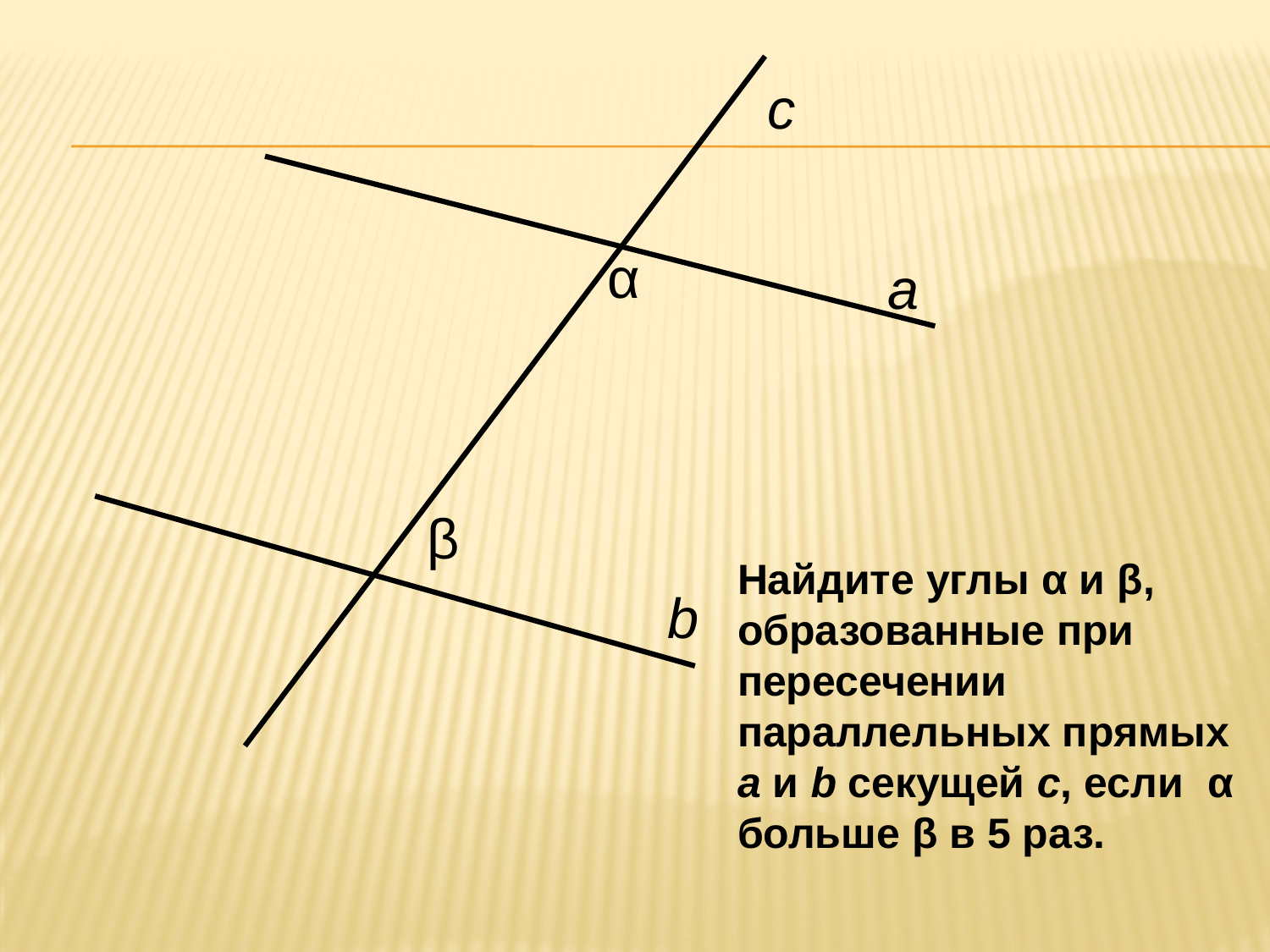

с

α
а

β
Найдите углы α и β, образованные при пересечении параллельных прямых а и b секущей с, если  α больше β в 5 раз.
b